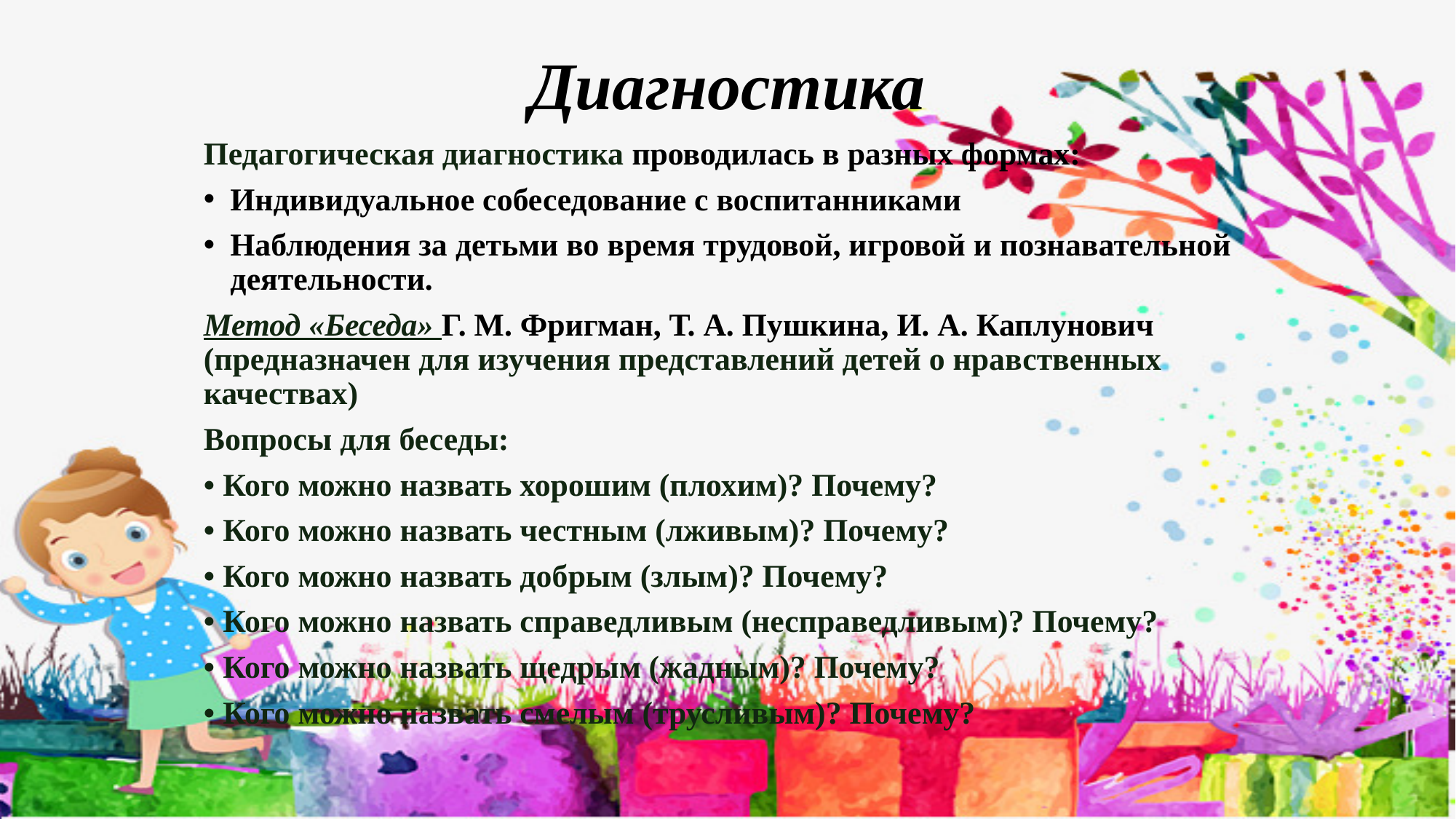

# Диагностика
Педагогическая диагностика проводилась в разных формах:
Индивидуальное собеседование с воспитанниками
Наблюдения за детьми во время трудовой, игровой и познавательной деятельности.
Метод «Беседа» Г. М. Фригман, Т. А. Пушкина, И. А. Каплунович (предназначен для изучения представлений детей о нравственных качествах)
Вопросы для беседы:
• Кого можно назвать хорошим (плохим)? Почему?
• Кого можно назвать честным (лживым)? Почему?
• Кого можно назвать добрым (злым)? Почему?
• Кого можно назвать справедливым (несправедливым)? Почему?
• Кого можно назвать щедрым (жадным)? Почему?
• Кого можно назвать смелым (трусливым)? Почему?